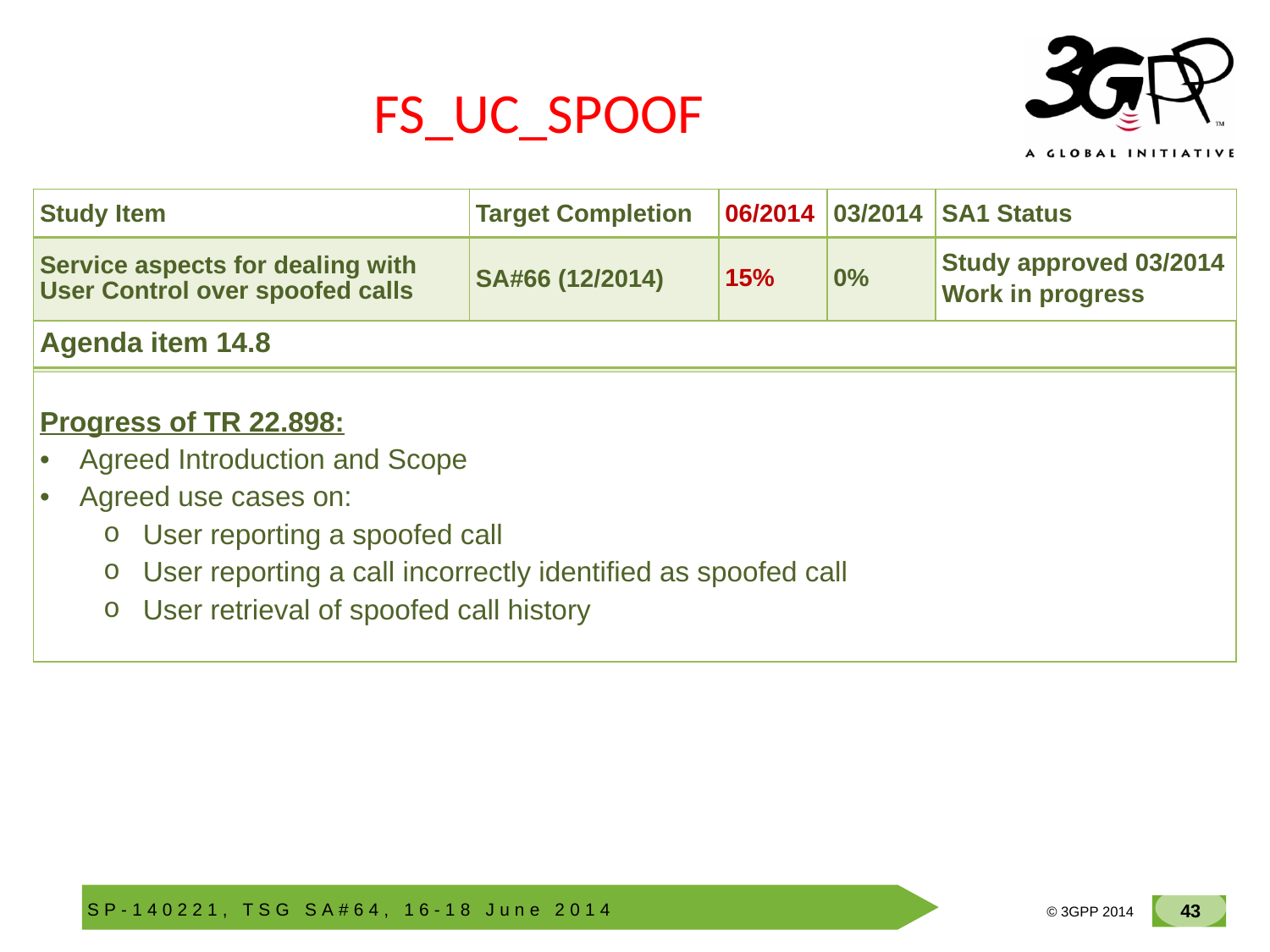

# FS_UC_SPOOF
| Study Item | Target Completion | 06/2014 | 03/2014 | SA1 Status |
| --- | --- | --- | --- | --- |
| Service aspects for dealing with User Control over spoofed calls | SA#66 (12/2014) | 15% | 0% | Study approved 03/2014 Work in progress |
| Agenda item 14.8 |
| --- |
|  |
| Progress of TR 22.898: Agreed Introduction and Scope Agreed use cases on: User reporting a spoofed call User reporting a call incorrectly identified as spoofed call User retrieval of spoofed call history |